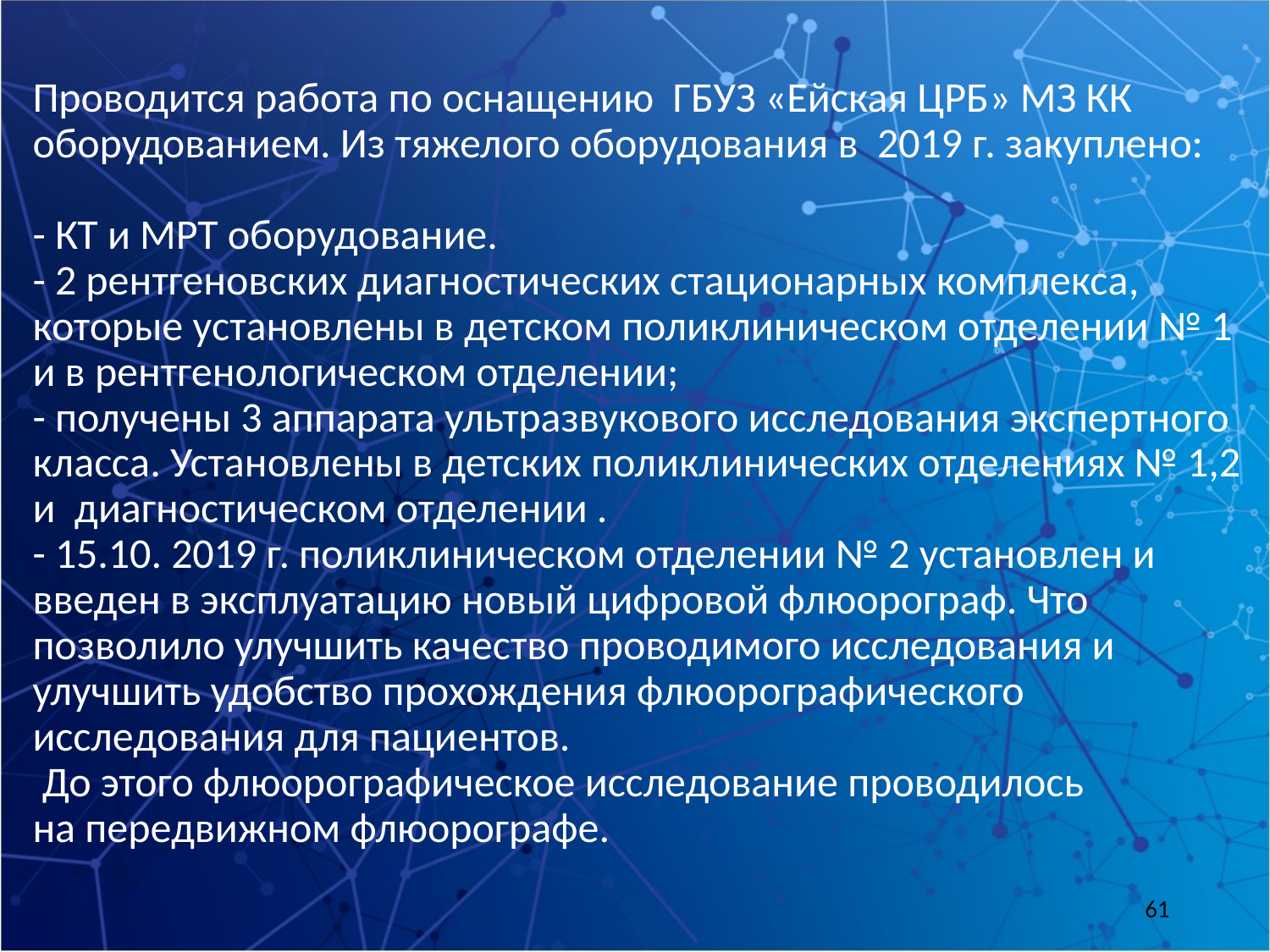

# Проводится работа по оснащению  ГБУЗ «Ейская ЦРБ» МЗ КК оборудованием. Из тяжелого оборудования в  2019 г. закуплено: - КТ и МРТ оборудование. - 2 рентгеновских диагностических стационарных комплекса, которые установлены в детском поликлиническом отделении № 1 и в рентгенологическом отделении; - получены 3 аппарата ультразвукового исследования экспертного класса. Установлены в детских поликлинических отделениях № 1,2  и  диагностическом отделении . - 15.10. 2019 г. поликлиническом отделении № 2 установлен и введен в эксплуатацию новый цифровой флюорограф. Что позволило улучшить качество проводимого исследования и улучшить удобство прохождения флюорографического исследования для пациентов. До этого флюорографическое исследование проводилось на передвижном флюорографе.
61